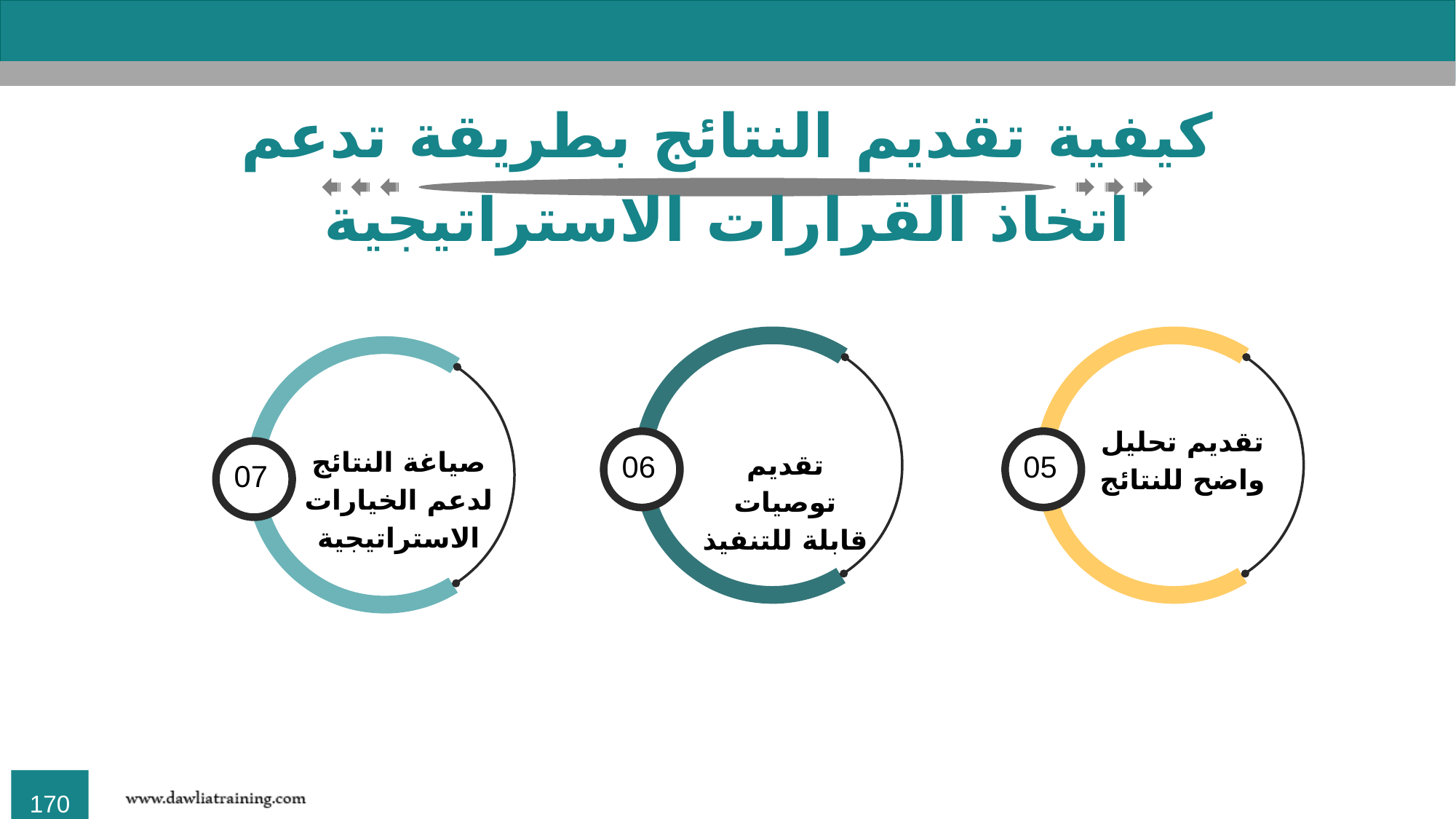

كيفية تقديم النتائج بطريقة تدعم اتخاذ القرارات الاستراتيجية

06
تقديم توصيات قابلة للتنفيذ

05
تقديم تحليل واضح للنتائج

07
صياغة النتائج لدعم الخيارات الاستراتيجية